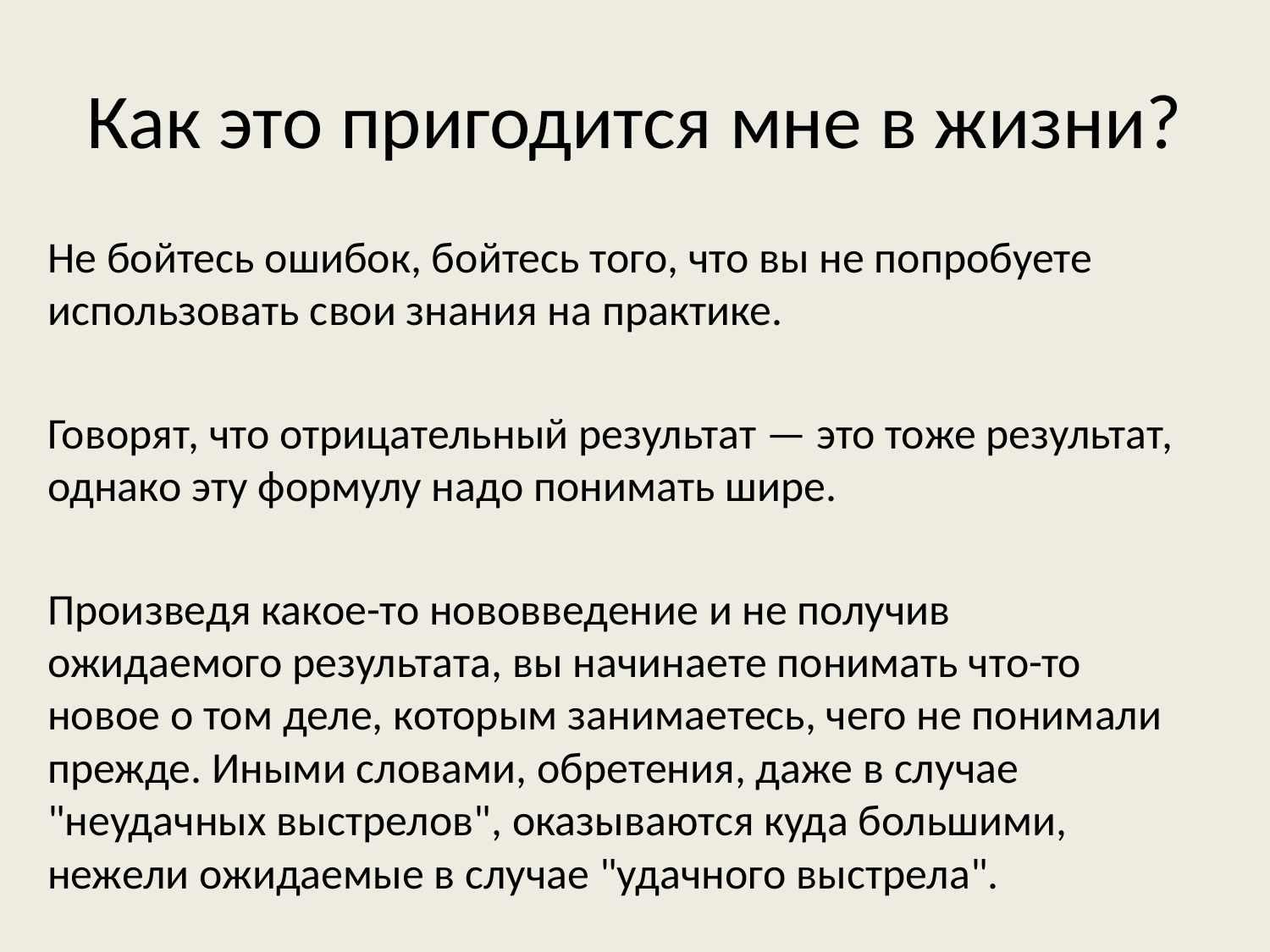

# Как это пригодится мне в жизни?
Не бойтесь ошибок, бойтесь того, что вы не попробуете использовать свои знания на практике.

Говорят, что отрицательный результат — это тоже результат, однако эту формулу надо понимать шире.
⠀
Произведя какое-то нововведение и не получив ожидаемого результата, вы начинаете понимать что-то новое о том деле, которым занимаетесь, чего не понимали прежде. Иными словами, обретения, даже в случае "неудачных выстрелов", оказываются куда большими, нежели ожидаемые в случае "удачного выстрела".